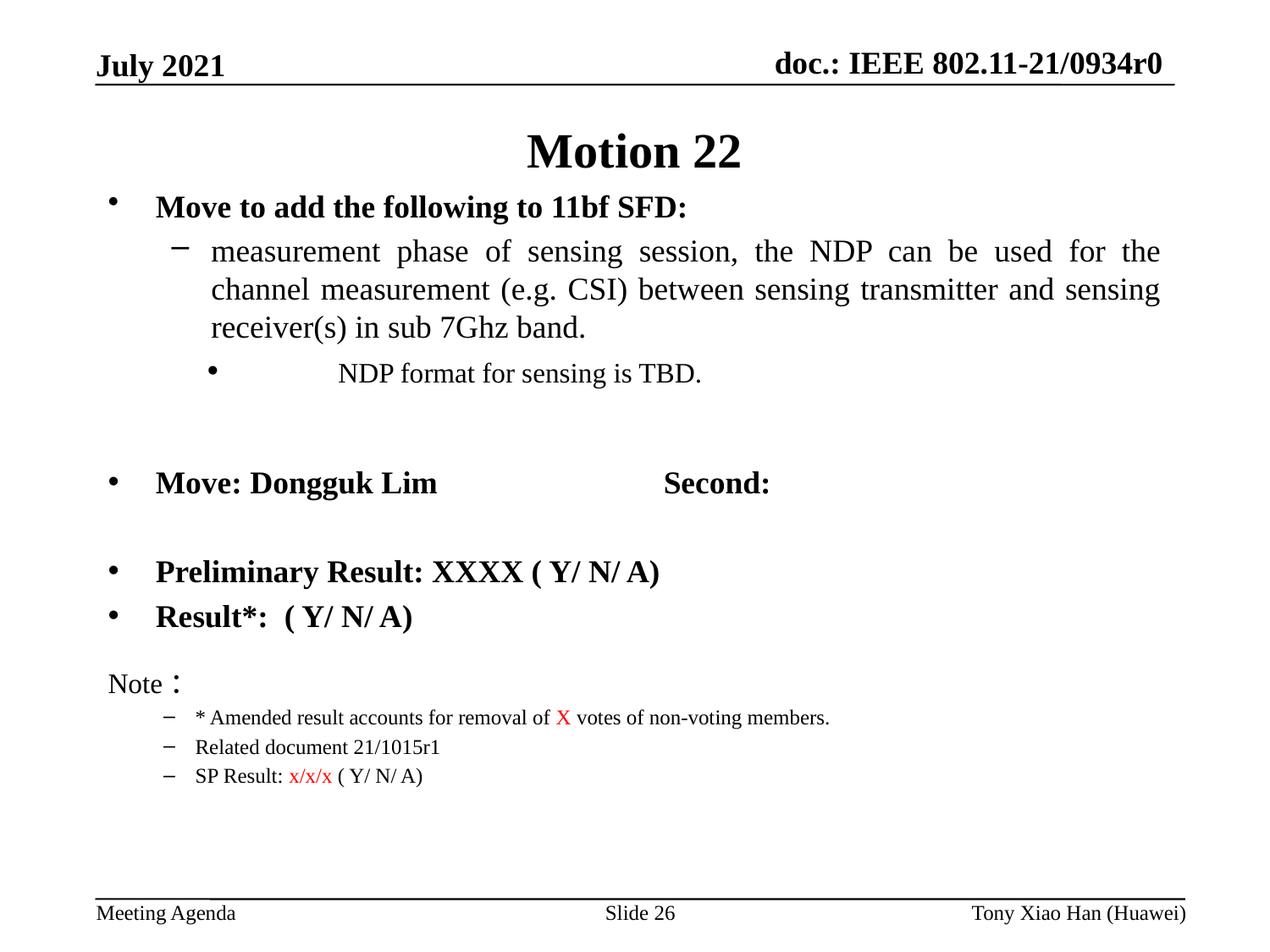

Motion 22
Move to add the following to 11bf SFD:
measurement phase of sensing session, the NDP can be used for the channel measurement (e.g. CSI) between sensing transmitter and sensing receiver(s) in sub 7Ghz band.
	NDP format for sensing is TBD.

Move: Dongguk Lim		Second:

Preliminary Result: XXXX ( Y/ N/ A)
Result*:  ( Y/ N/ A)

Note：
* Amended result accounts for removal of X votes of non-voting members.
Related document 21/1015r1
SP Result: x/x/x ( Y/ N/ A)

Slide 26
Tony Xiao Han (Huawei)